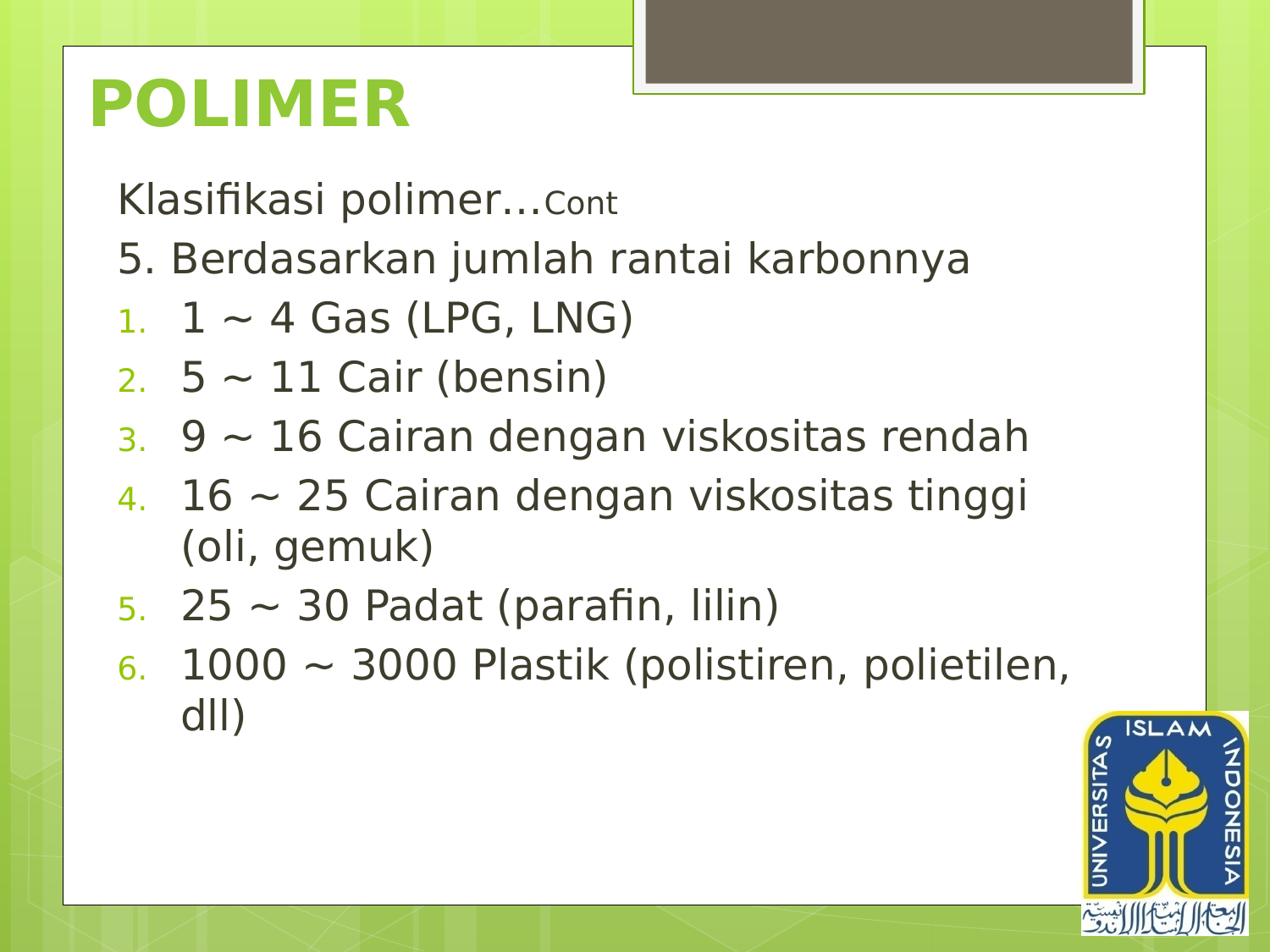

# polimer
Klasifikasi polimer…Cont
5. Berdasarkan jumlah rantai karbonnya
1 ~ 4 Gas (LPG, LNG)
5 ~ 11 Cair (bensin)
9 ~ 16 Cairan dengan viskositas rendah
16 ~ 25 Cairan dengan viskositas tinggi (oli, gemuk)
25 ~ 30 Padat (parafin, lilin)
1000 ~ 3000 Plastik (polistiren, polietilen, dll)